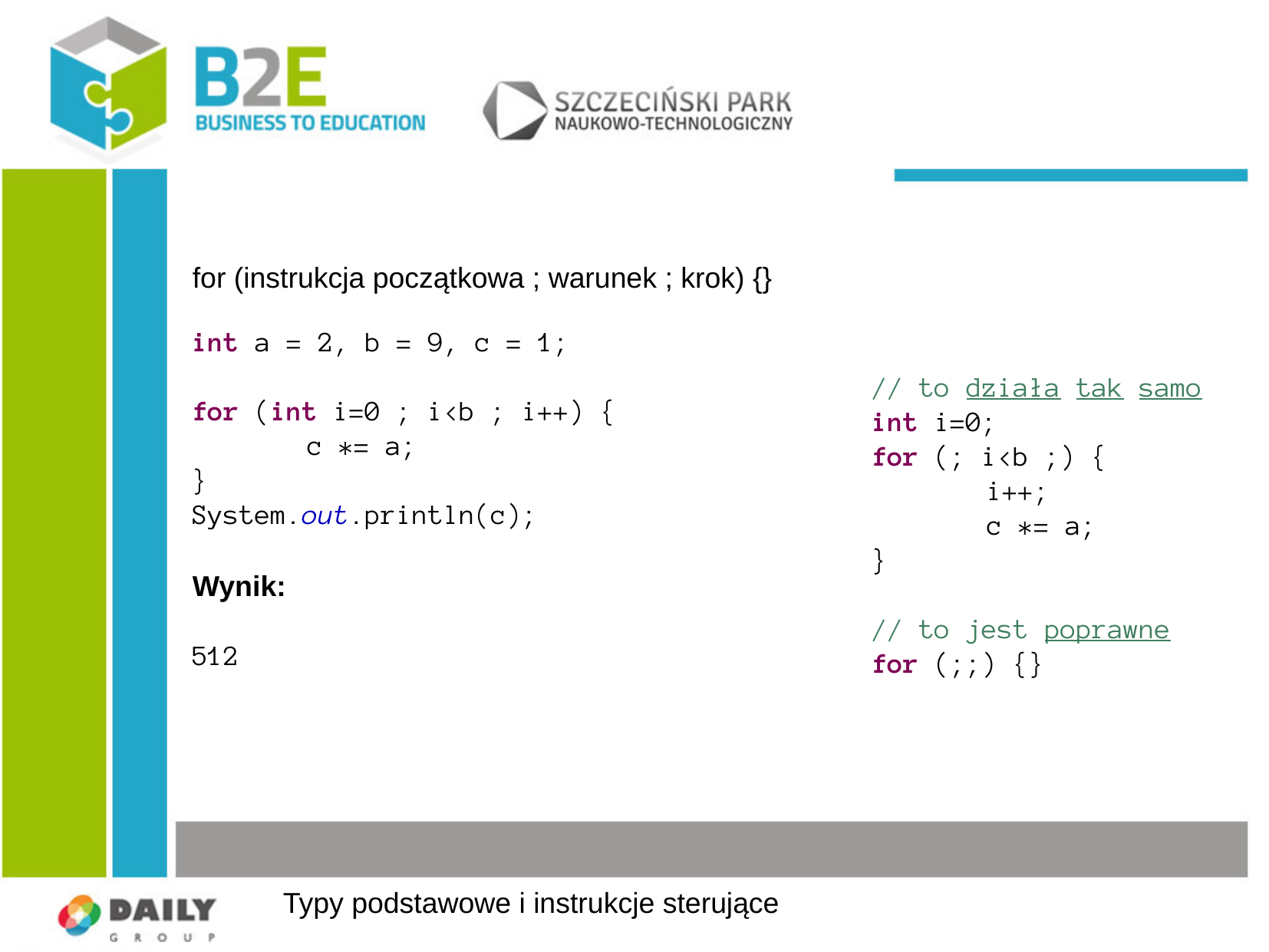

for (instrukcja początkowa ; warunek ; krok) {}
int a = 2, b = 9, c = 1;

for (int i=0 ; i<b ; i++) {
	c *= a;
}
System.out.println(c);
// to działa tak samo
int i=0;
for (; i<b ;) {
	i++;
	c *= a;
}

// to jest poprawne
for (;;) {}
Wynik:

512
Typy podstawowe i instrukcje sterujące